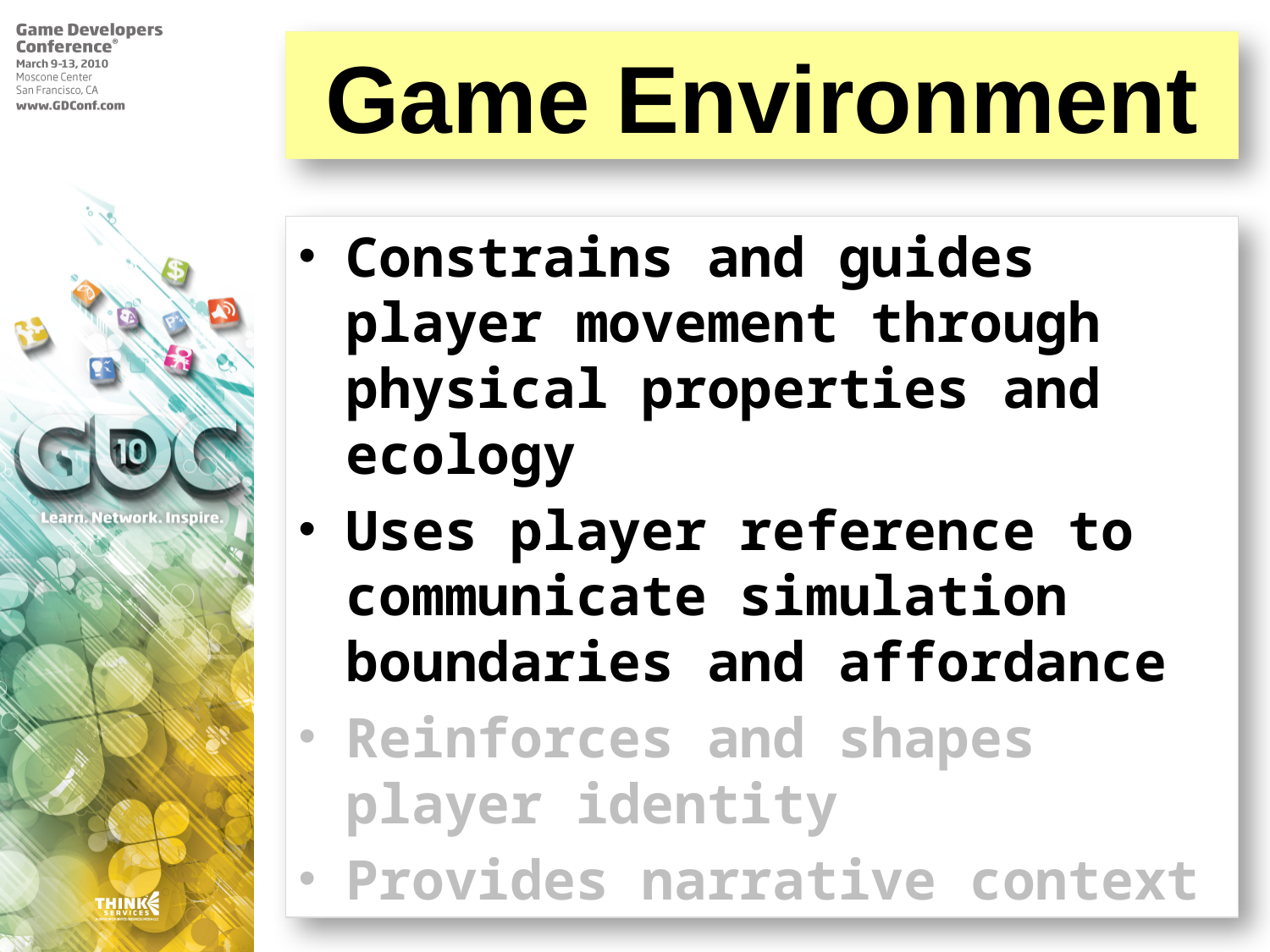

# Game Environment
Constrains and guides player movement through physical properties and ecology
Uses player reference to communicate simulation boundaries and affordance
Reinforces and shapes player identity
Provides narrative context